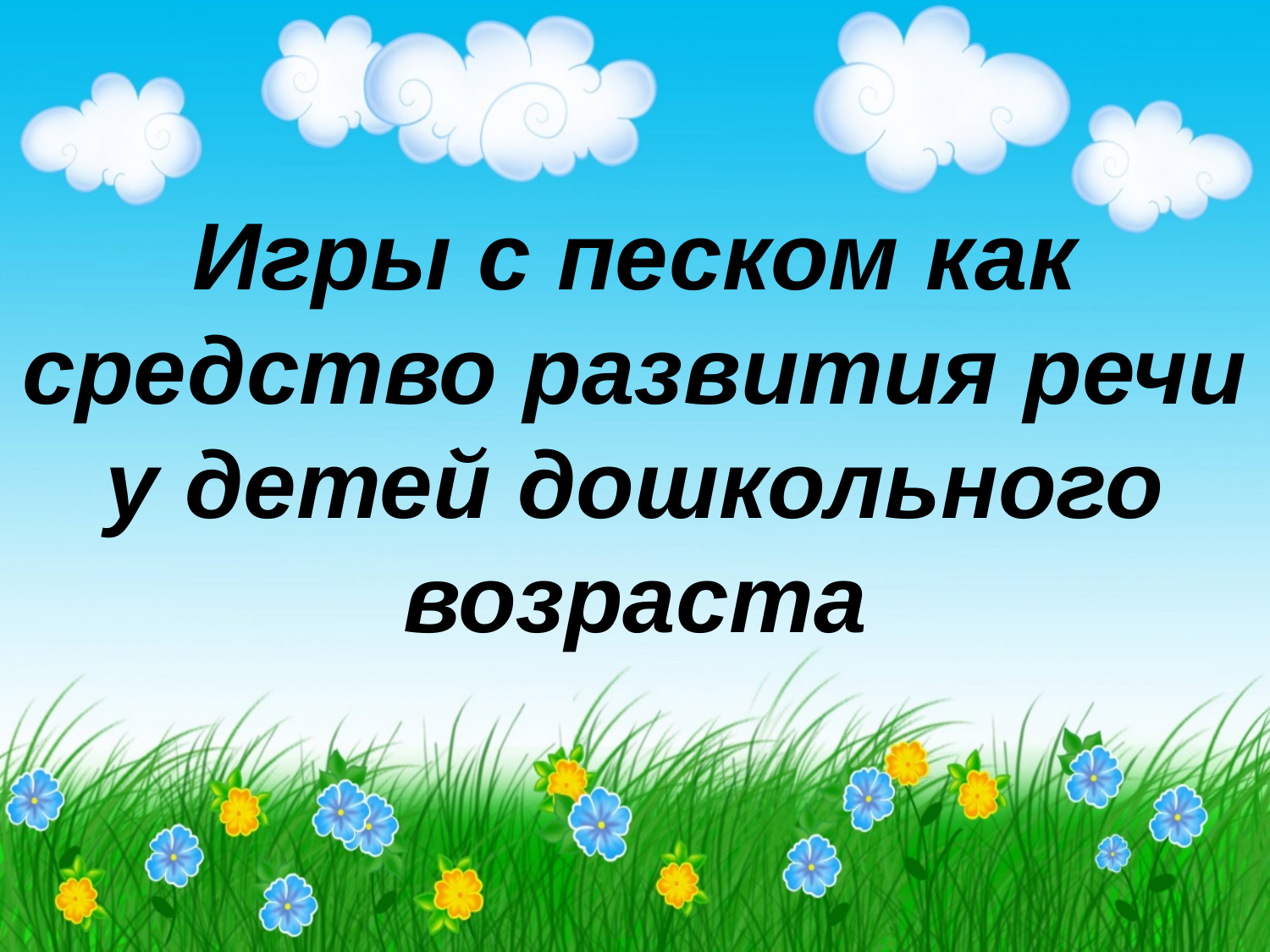

#
Игры с песком как средство развития речи у детей дошкольного возраста